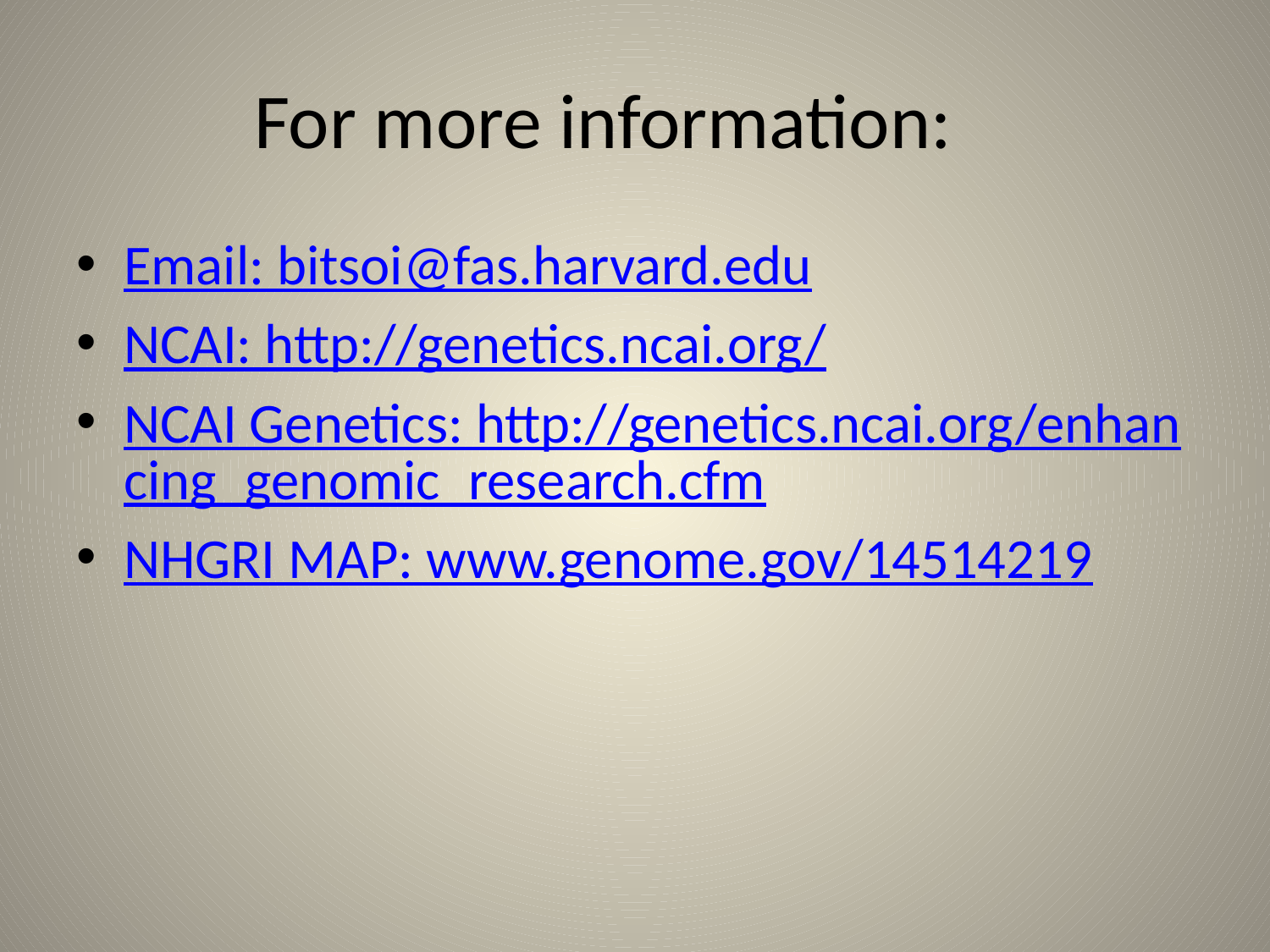

# For more information:
Email: bitsoi@fas.harvard.edu
NCAI: http://genetics.ncai.org/
NCAI Genetics: http://genetics.ncai.org/enhancing_genomic_research.cfm
NHGRI MAP: www.genome.gov/14514219